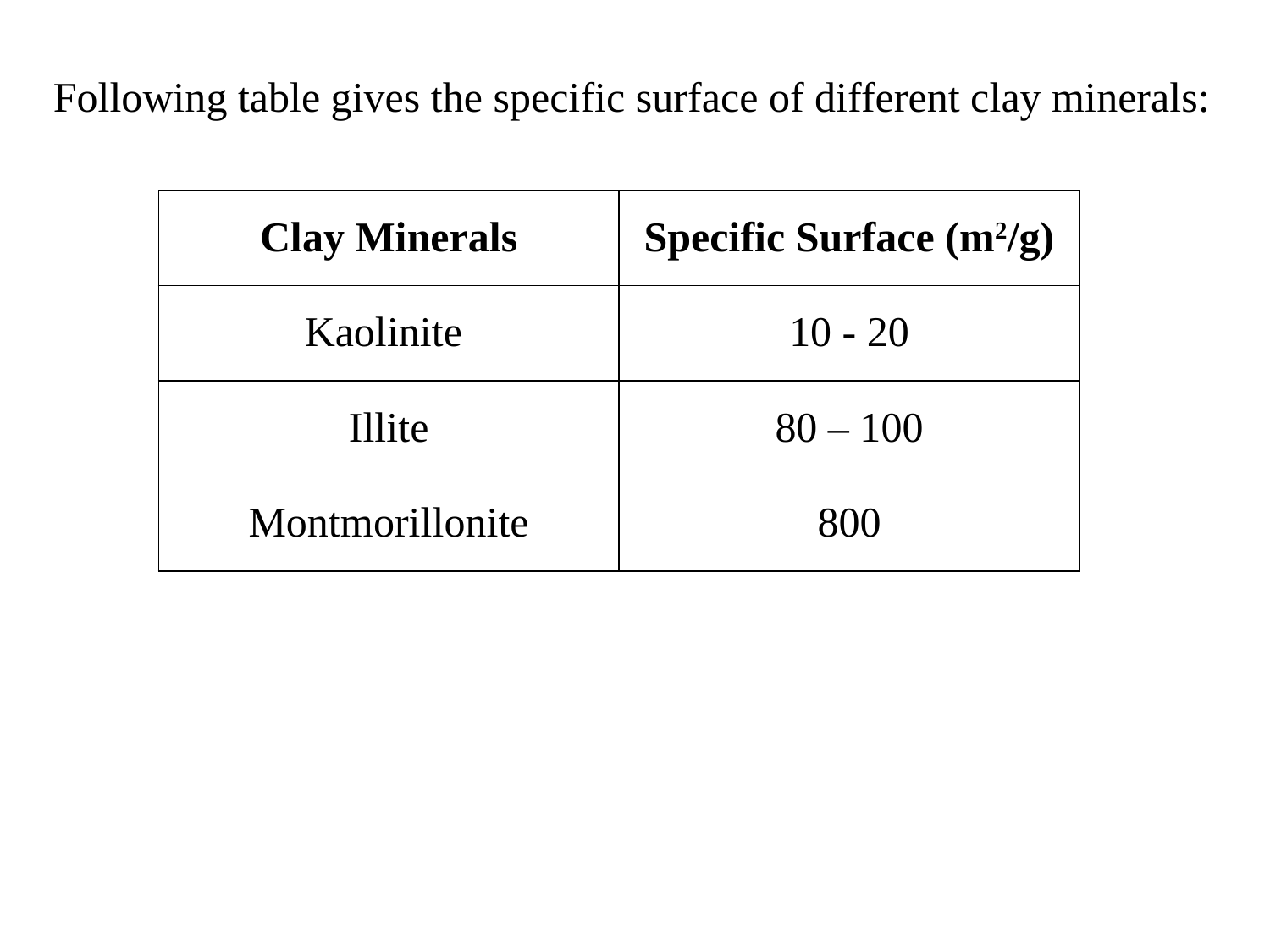

Following table gives the specific surface of different clay minerals:
| Clay Minerals | Specific Surface (m2/g) |
| --- | --- |
| Kaolinite | 10 - 20 |
| Illite | 80 – 100 |
| Montmorillonite | 800 |